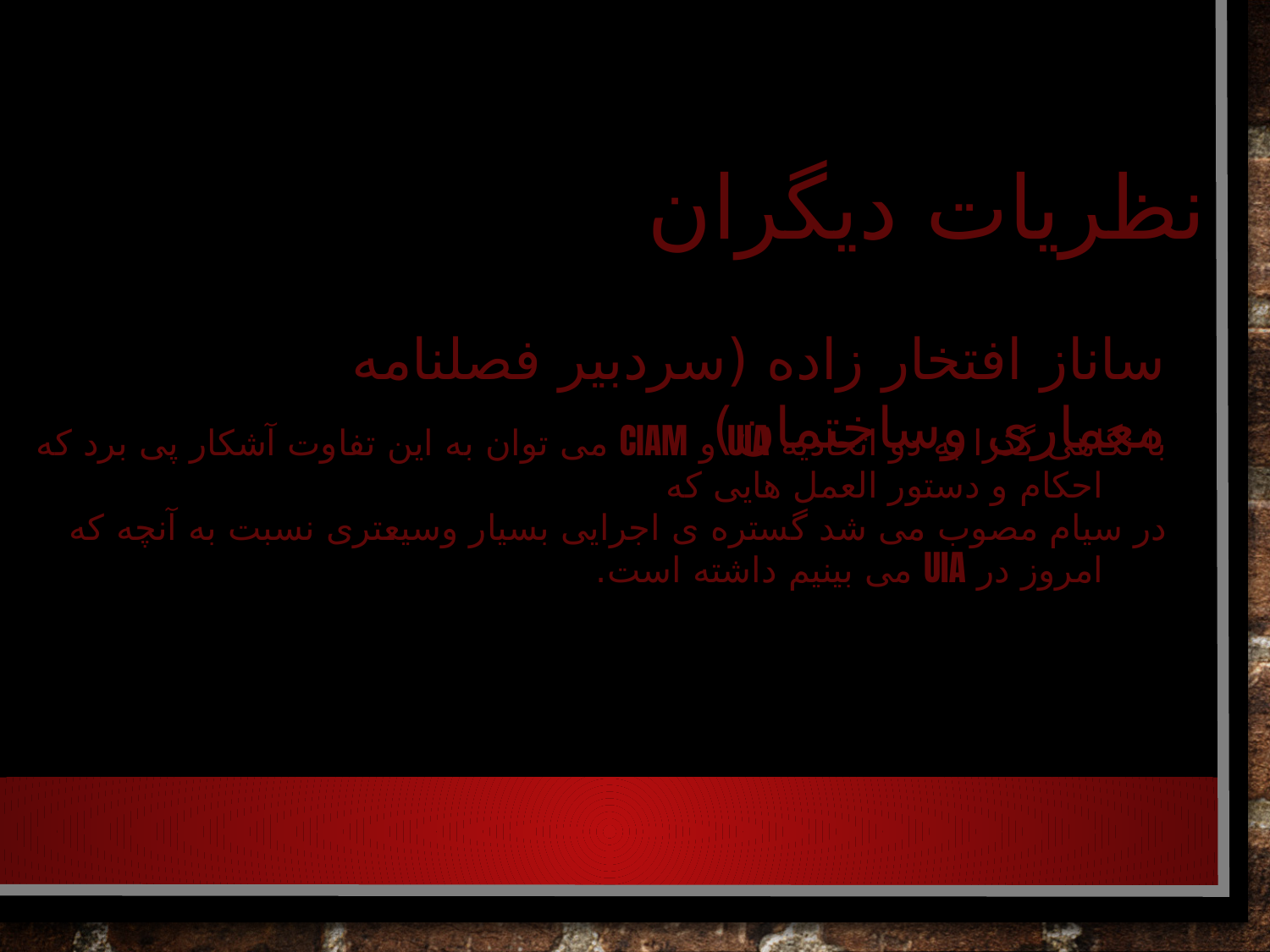

نظریات دیگران
ساناز افتخار زاده (سردبیر فصلنامه معماری وساختمان)

با نگاهی گذرا به دو اتحادیه UIA و CIAM می توان به این تفاوت آشکار پی برد که احکام و دستور العمل هایی که
در سیام مصوب می شد گستره ی اجرایی بسیار وسیعتری نسبت به آنچه که امروز در UIA می بینیم داشته است.